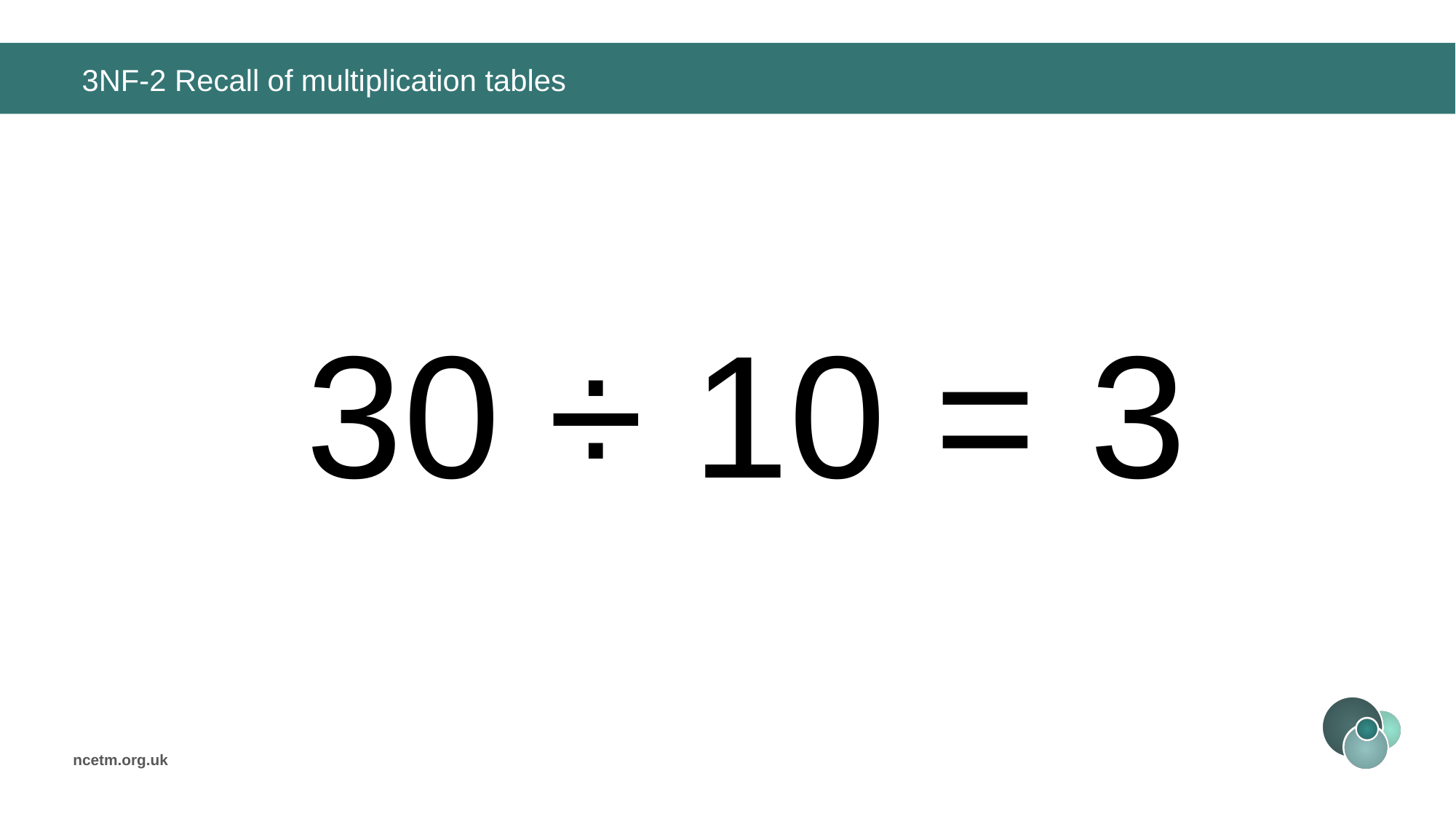

# 3NF-2 Recall of multiplication tables
30 ÷ 10 =
3